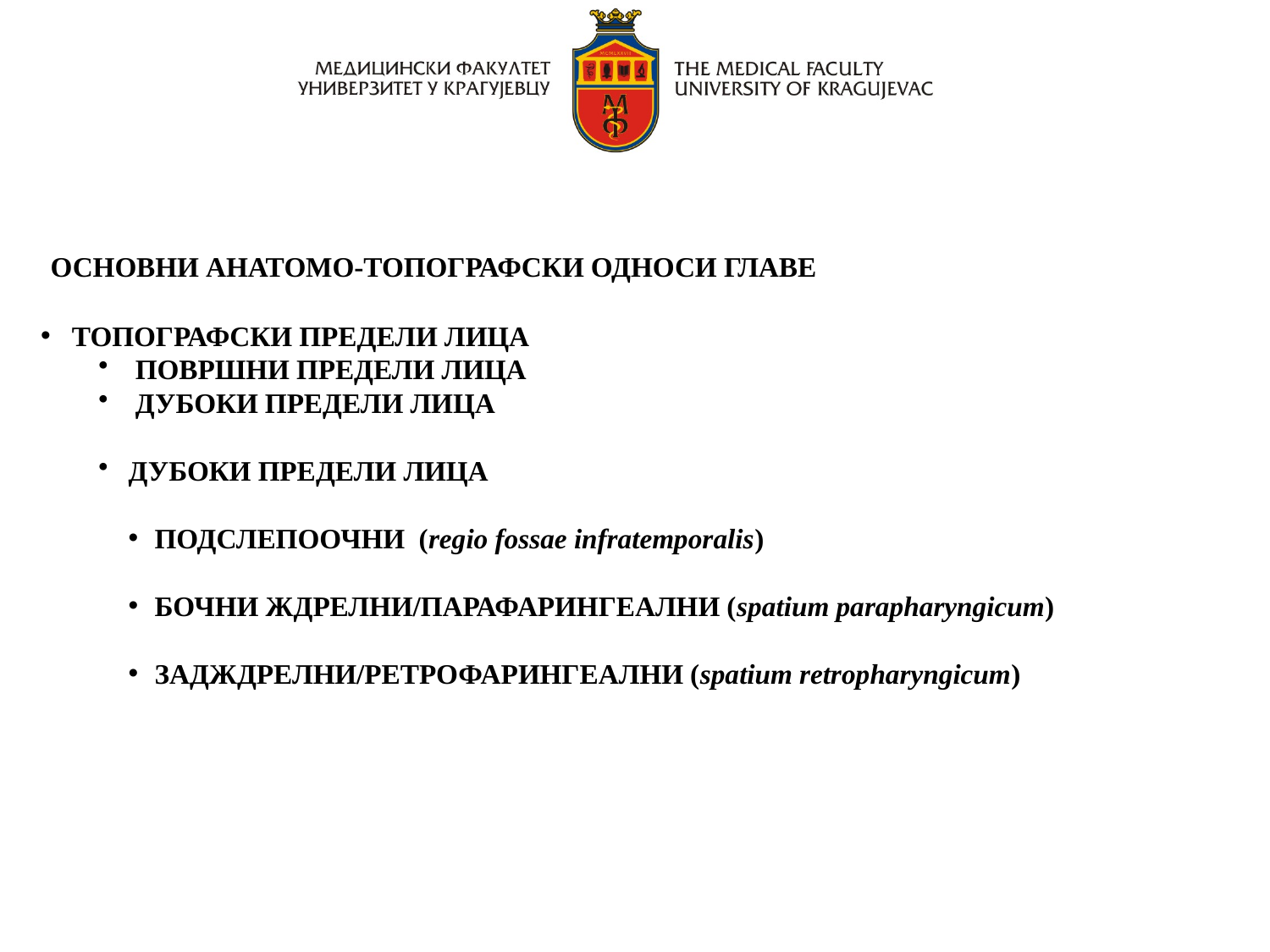

ОСНОВНИ АНАТОМО-ТОПОГРАФСКИ ОДНОСИ ГЛАВЕ

 ТОПОГРАФСКИ ПРЕДЕЛИ ЛИЦА
 ПОВРШНИ ПРЕДЕЛИ ЛИЦА
 ДУБОКИ ПРЕДЕЛИ ЛИЦА

ДУБОКИ ПРЕДЕЛИ ЛИЦА

ПОДСЛЕПООЧНИ  (regio fossae infratemporalis)

БОЧНИ ЖДРЕЛНИ/ПАРАФАРИНГЕАЛНИ (spatium parapharyngicum)

ЗАДЖДРЕЛНИ/РЕТРОФАРИНГЕАЛНИ (spatium retropharyngicum)